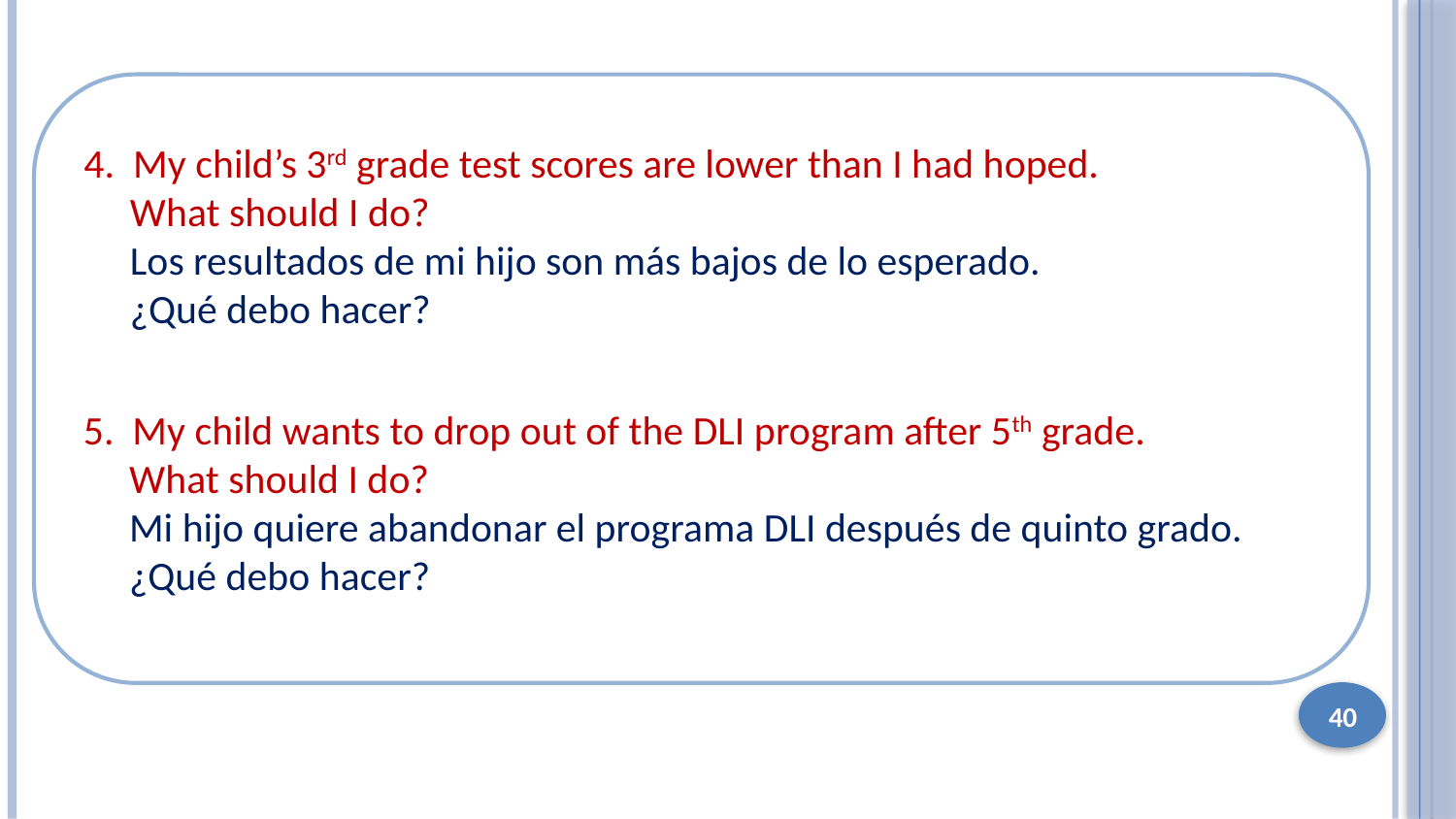

4.  My child’s 3rd grade test scores are lower than I had hoped.
     What should I do?
     Los resultados de mi hijo son más bajos de lo esperado.
     ¿Qué debo hacer?
5.  My child wants to drop out of the DLI program after 5th grade.
     What should I do?
     Mi hijo quiere abandonar el programa DLI después de quinto grado.
     ¿Qué debo hacer?
40